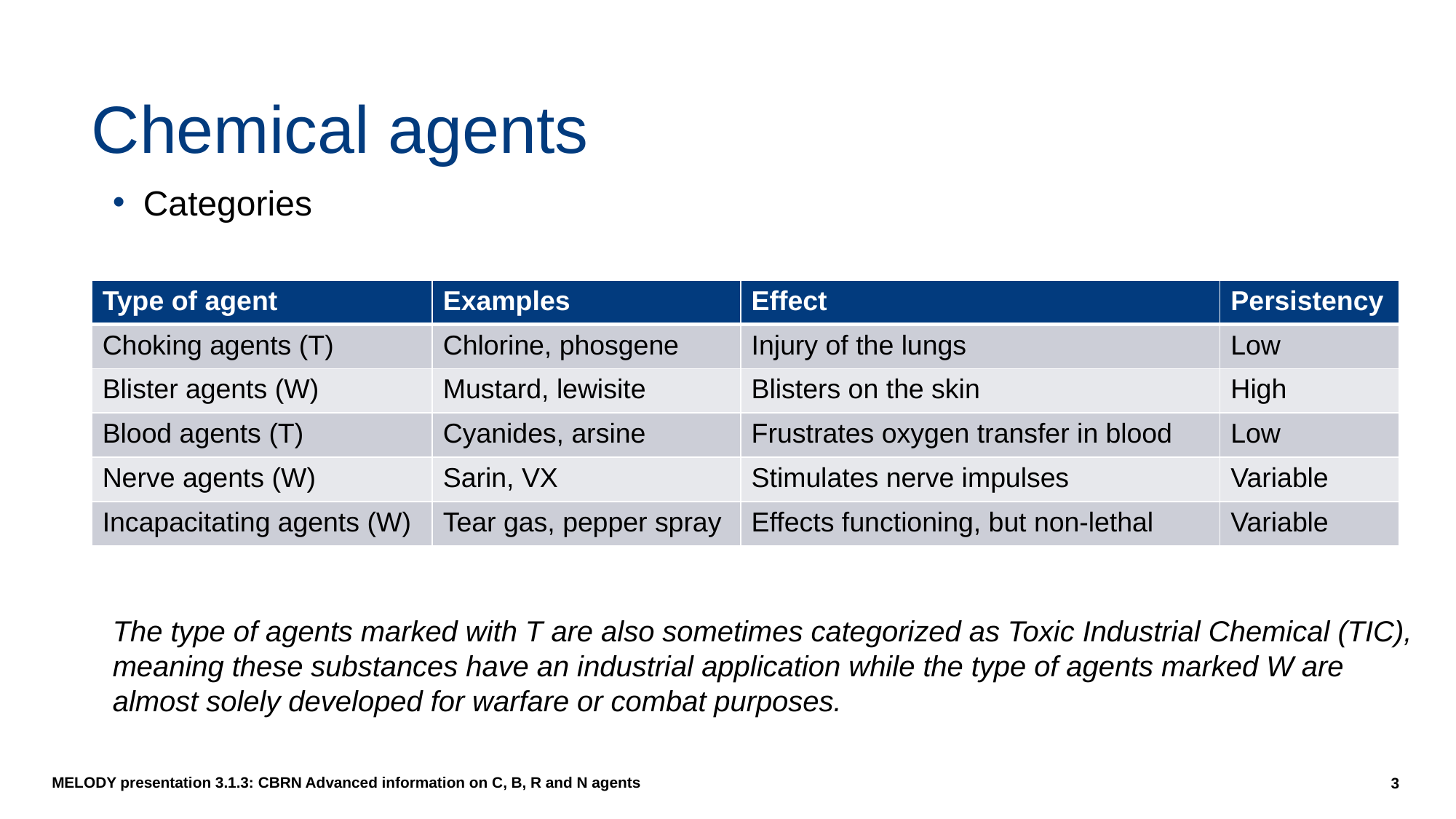

# Chemical agents
Categories

The type of agents marked with T are also sometimes categorized as Toxic Industrial Chemical (TIC), meaning these substances have an industrial application while the type of agents marked W are almost solely developed for warfare or combat purposes.
| Type of agent | Examples | Effect | Persistency |
| --- | --- | --- | --- |
| Choking agents (T) | Chlorine, phosgene | Injury of the lungs | Low |
| Blister agents (W) | Mustard, lewisite | Blisters on the skin | High |
| Blood agents (T) | Cyanides, arsine | Frustrates oxygen transfer in blood | Low |
| Nerve agents (W) | Sarin, VX | Stimulates nerve impulses | Variable |
| Incapacitating agents (W) | Tear gas, pepper spray | Effects functioning, but non-lethal | Variable |
MELODY presentation 3.1.3: CBRN Advanced information on C, B, R and N agents
3